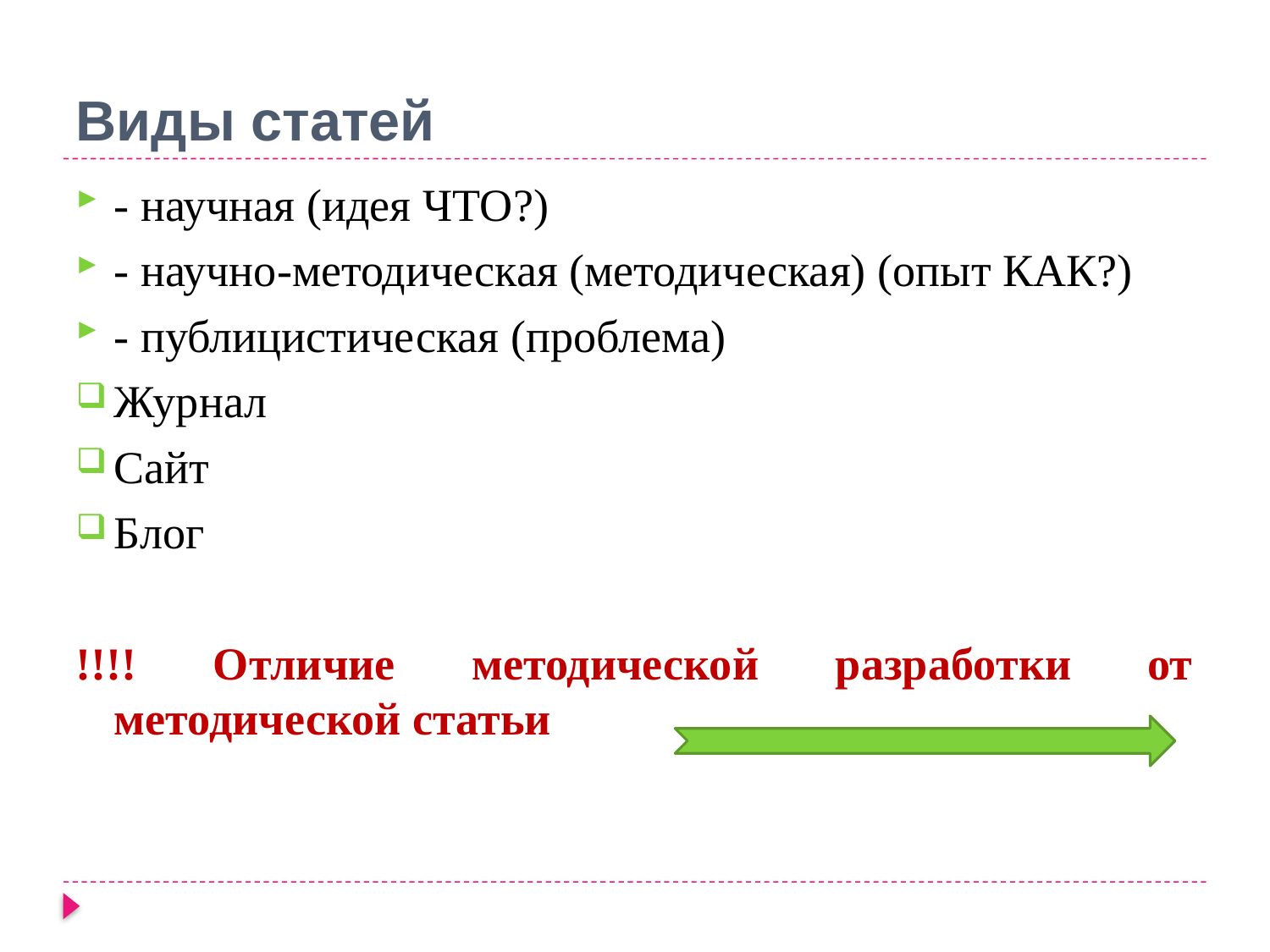

# Виды статей
- научная (идея ЧТО?)
- научно-методическая (методическая) (опыт КАК?)
- публицистическая (проблема)
Журнал
Сайт
Блог

!!!! Отличие методической разработки от методической статьи